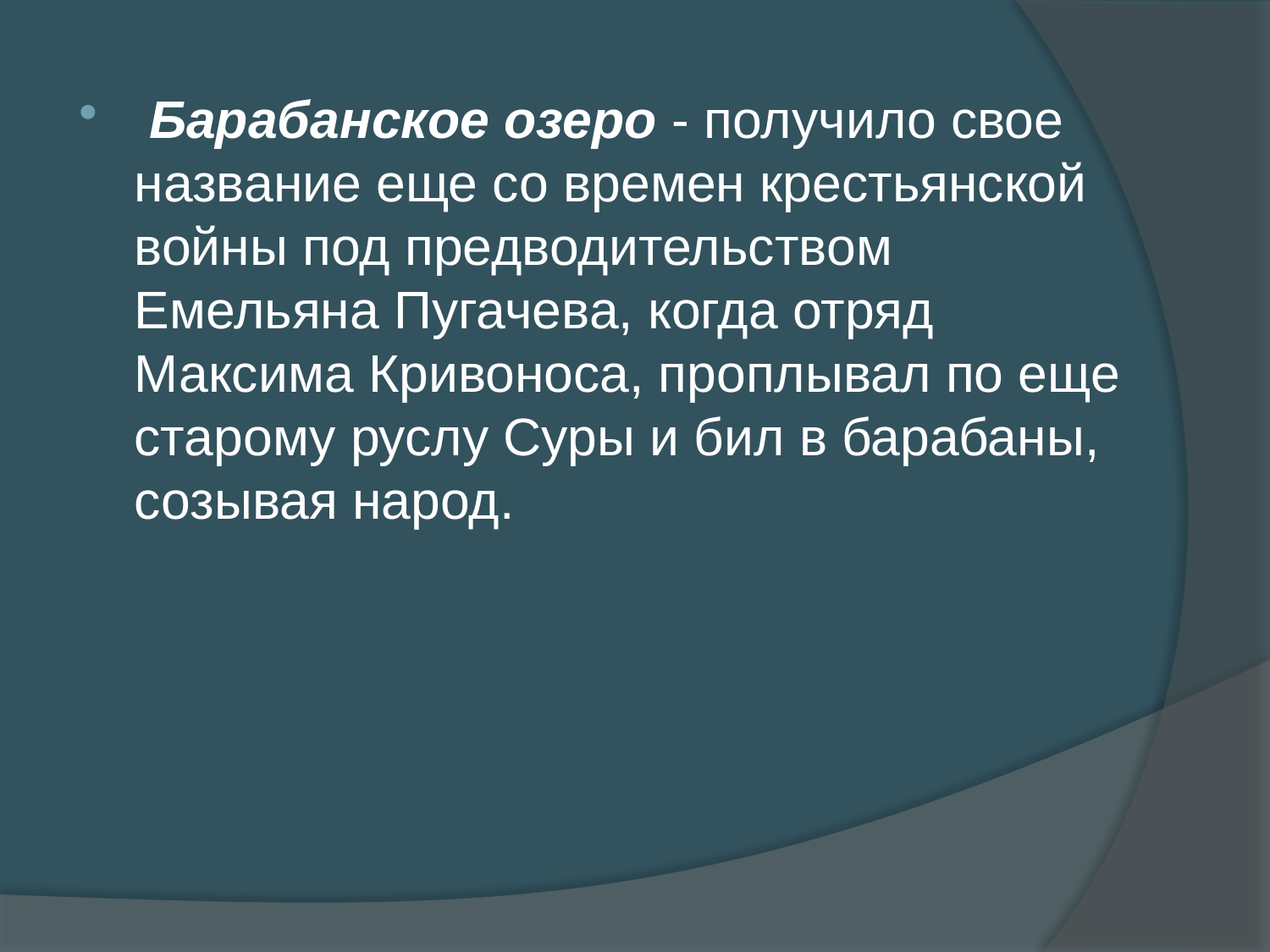

Барабанское озеро - получило свое название еще со времен крестьянской войны под предводительством Емельяна Пугачева, когда отряд Максима Кривоноса, проплывал по еще старому руслу Суры и бил в барабаны, созывая народ.